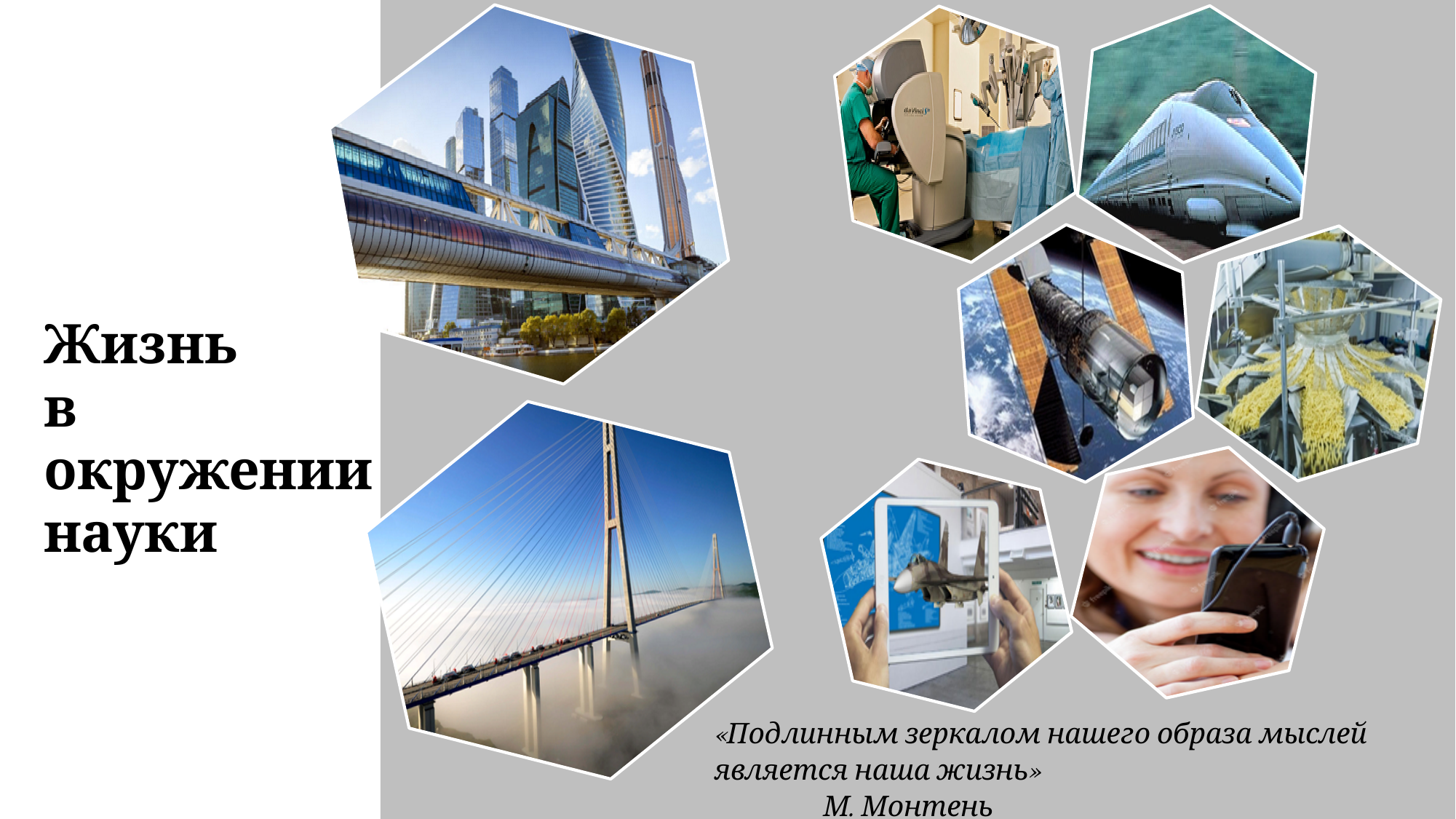

Жизнь
в окружении
науки

«Подлинным зеркалом нашего образа мыслей является наша жизнь»      				М. Монтень